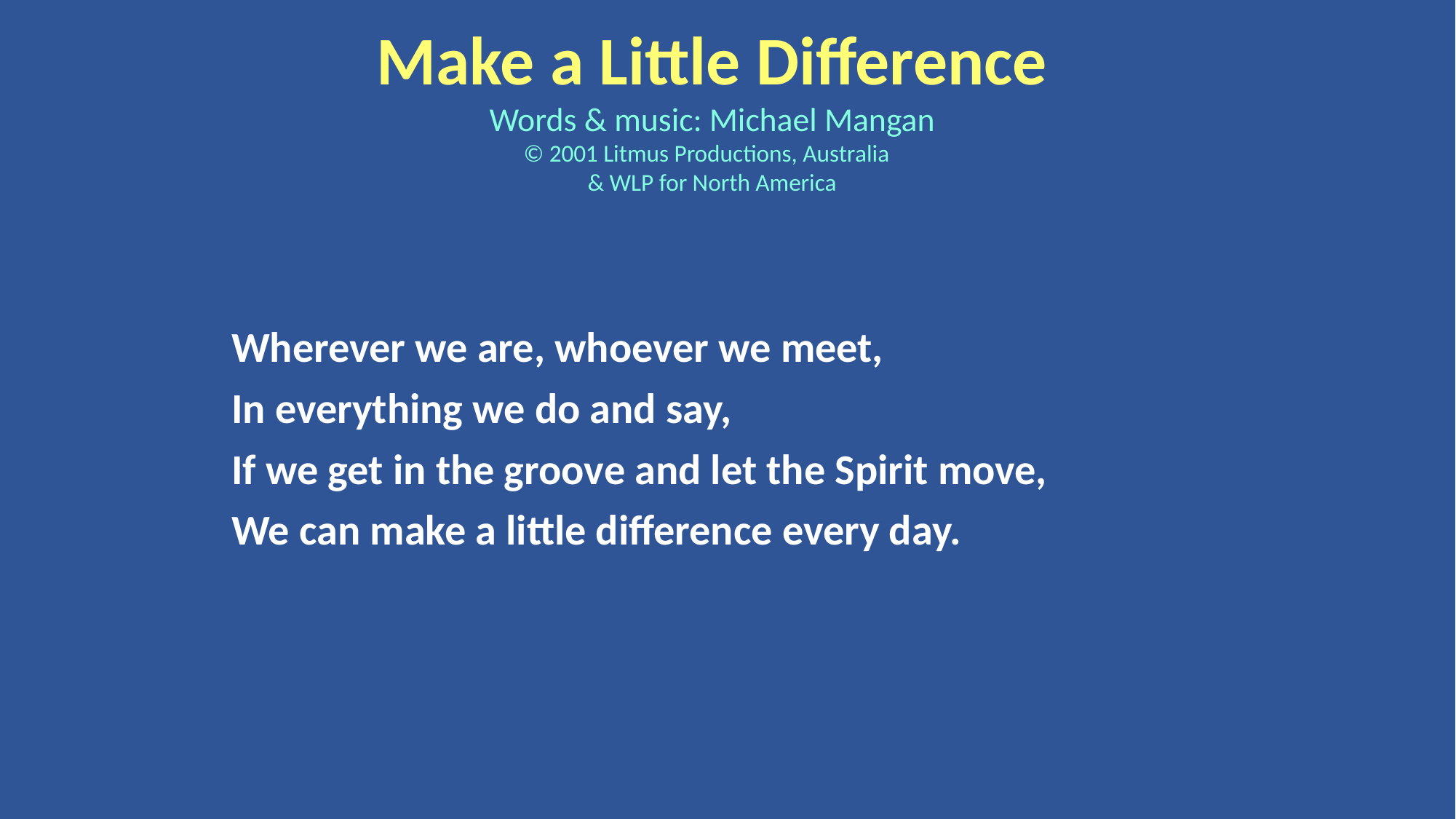

Make a Little Difference
Words & music: Michael Mangan
© 2001 Litmus Productions, Australia
& WLP for North America
Wherever we are, whoever we meet,
In everything we do and say,
If we get in the groove and let the Spirit move,
We can make a little difference every day.